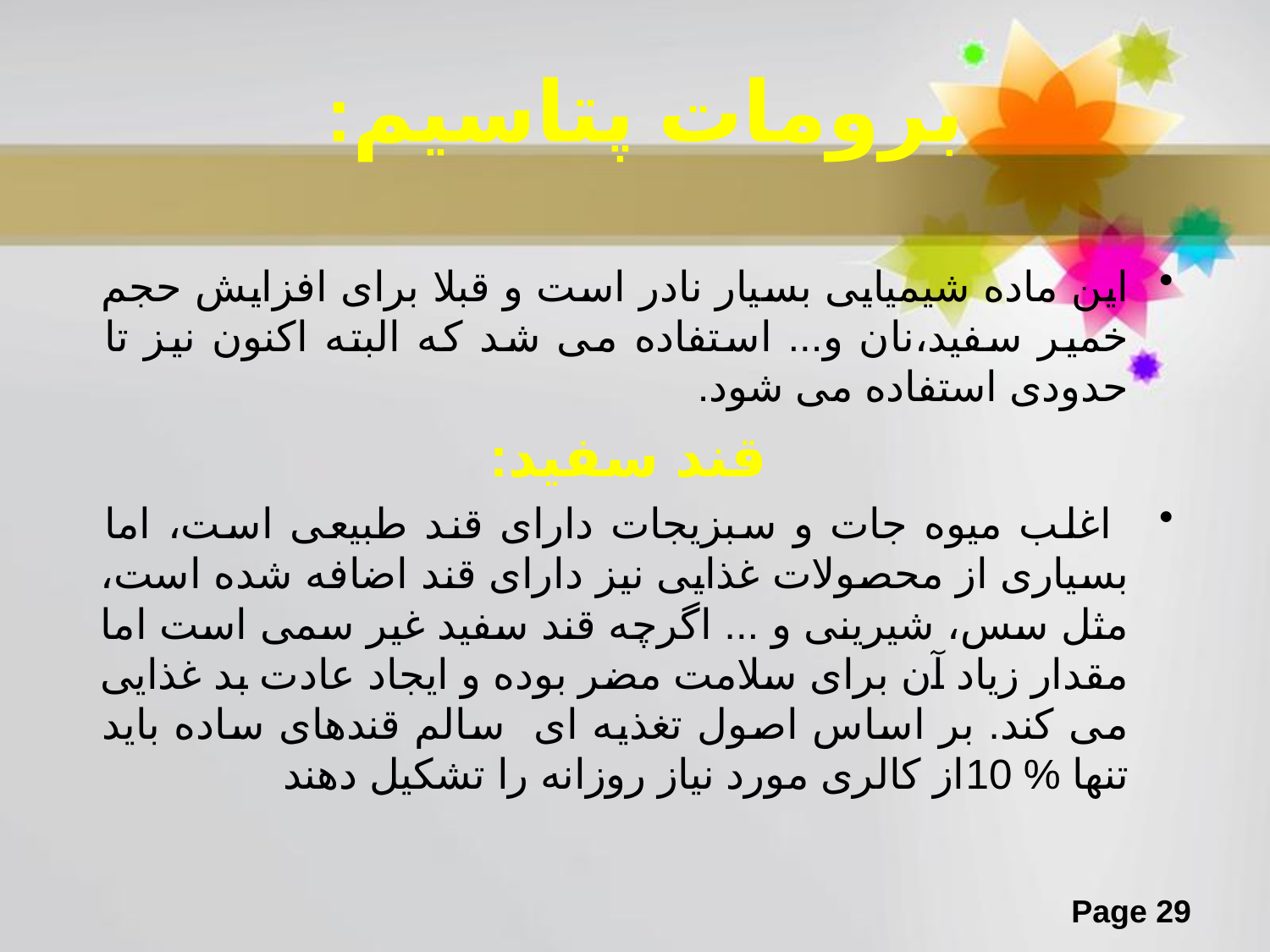

# برومات پتاسیم:
این ماده شیمیایی بسیار نادر است و قبلا برای افزایش حجم خمیر سفید،نان و... استفاده می شد که البته اکنون نیز تا حدودی استفاده می شود.
 قند سفید:
 اغلب میوه جات و سبزیجات دارای قند طبیعی است، اما بسیاری از محصولات غذایی نیز دارای قند اضافه شده است، مثل سس، شیرینی و ... اگرچه قند سفید غیر سمی است اما مقدار زیاد آن برای سلامت مضر بوده و ایجاد عادت بد غذایی می کند. بر اساس اصول تغذیه ای  سالم قندهای ساده باید تنها % 10از کالری مورد نیاز روزانه را تشکیل دهند